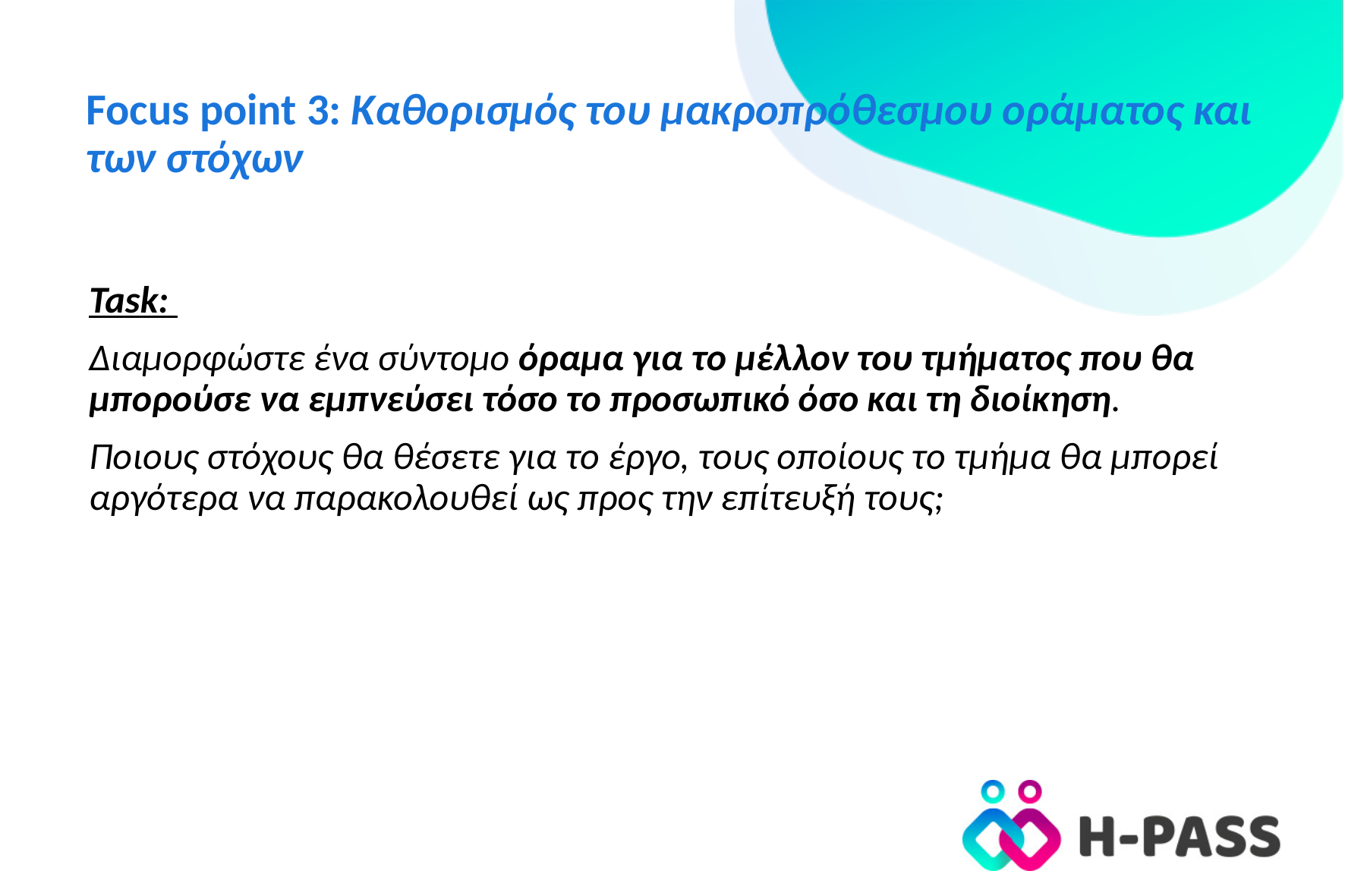

# Focus point 3: Καθορισμός του μακροπρόθεσμου οράματος και των στόχων
Task:
Διαμορφώστε ένα σύντομο όραμα για το μέλλον του τμήματος που θα μπορούσε να εμπνεύσει τόσο το προσωπικό όσο και τη διοίκηση.
Ποιους στόχους θα θέσετε για το έργο, τους οποίους το τμήμα θα μπορεί αργότερα να παρακολουθεί ως προς την επίτευξή τους;